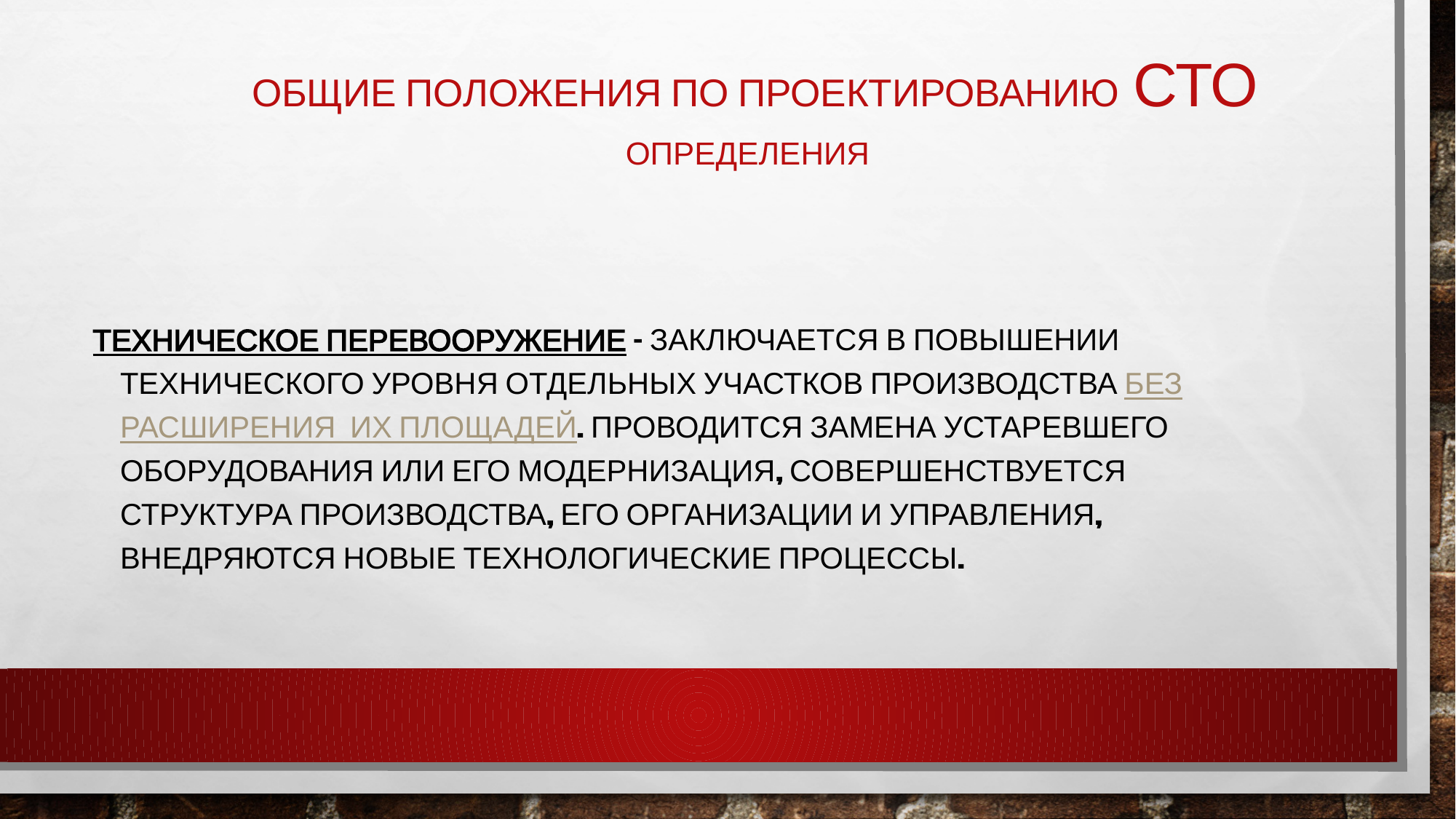

# ОБЩИЕ ПОЛОЖЕНИЯ ПО ПРОЕКТИРОВАНИЮ СТО Определения
Техническое перевооружение – заключается в повышении технического уровня отдельных участков производства без расширения  их площадей. Проводится замена устаревшего оборудования или его модернизация, совершенствуется  структура производства, его организации и управления, внедряются новые технологические процессы.